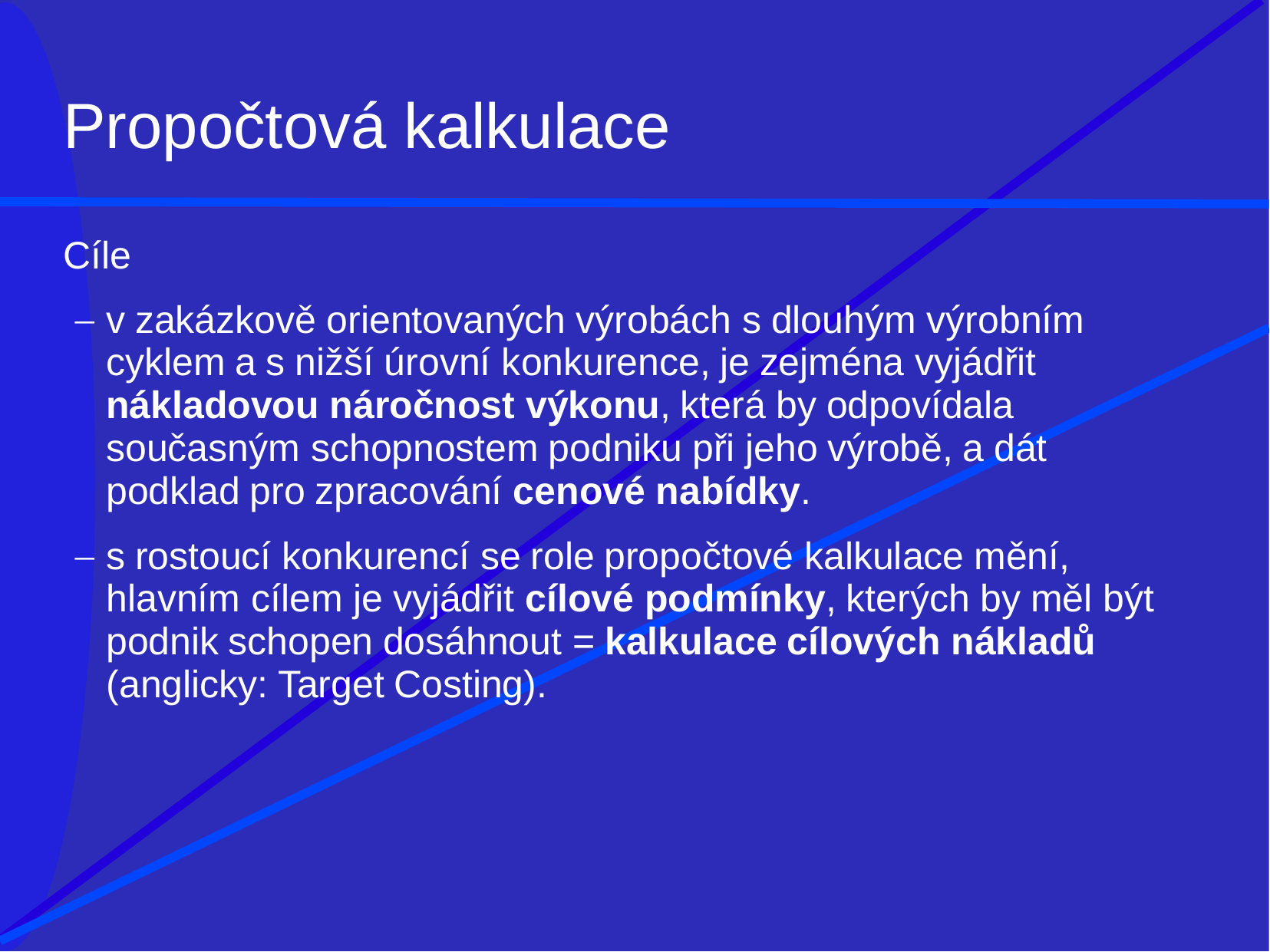

# Propočtová kalkulace
Cíle
v zakázkově orientovaných výrobách s dlouhým výrobním cyklem a s nižší úrovní konkurence, je zejména vyjádřit nákladovou náročnost výkonu, která by odpovídala současným schopnostem podniku při jeho výrobě, a dát podklad pro zpracování cenové nabídky.
s rostoucí konkurencí se role propočtové kalkulace mění, hlavním cílem je vyjádřit cílové podmínky, kterých by měl být podnik schopen dosáhnout = kalkulace cílových nákladů (anglicky: Target Costing).